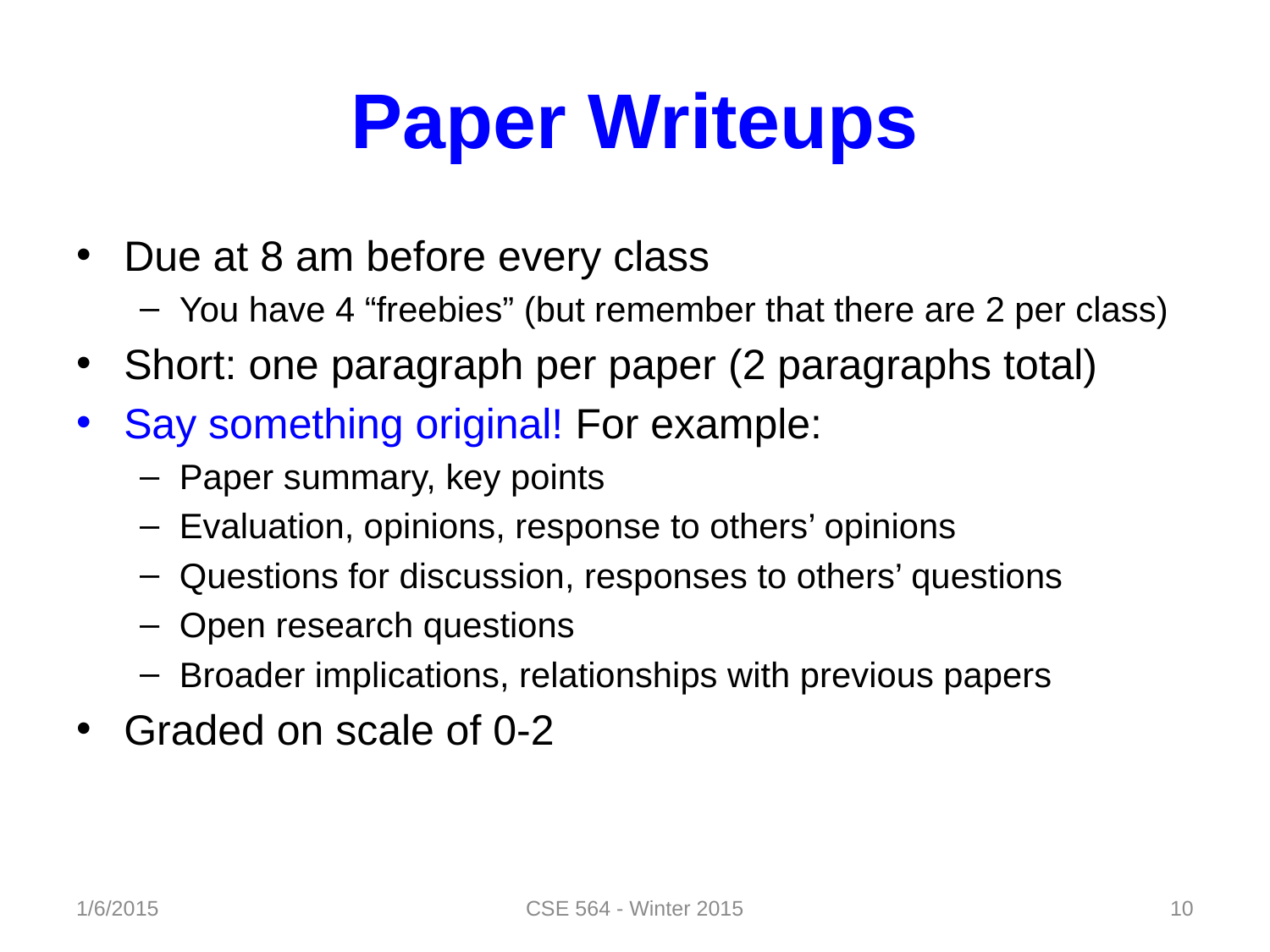

# Paper Writeups
Due at 8 am before every class
You have 4 “freebies” (but remember that there are 2 per class)
Short: one paragraph per paper (2 paragraphs total)
Say something original! For example:
Paper summary, key points
Evaluation, opinions, response to others’ opinions
Questions for discussion, responses to others’ questions
Open research questions
Broader implications, relationships with previous papers
Graded on scale of 0-2
1/6/2015
CSE 564 - Winter 2015
10